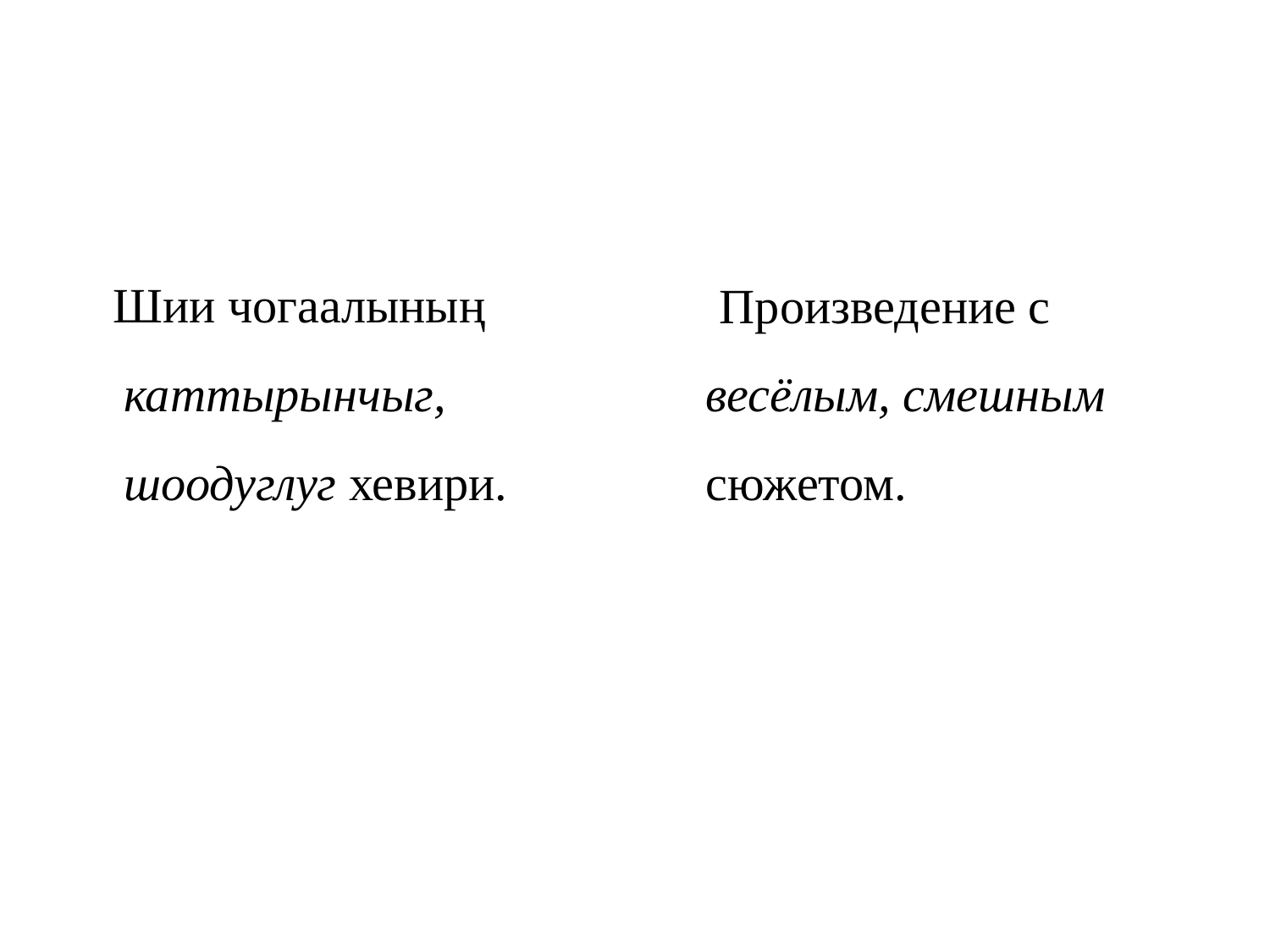

Шии чогаалының каттырынчыг, шоодуглуг хевири.
     Произведение с весёлым, смешным сюжетом.